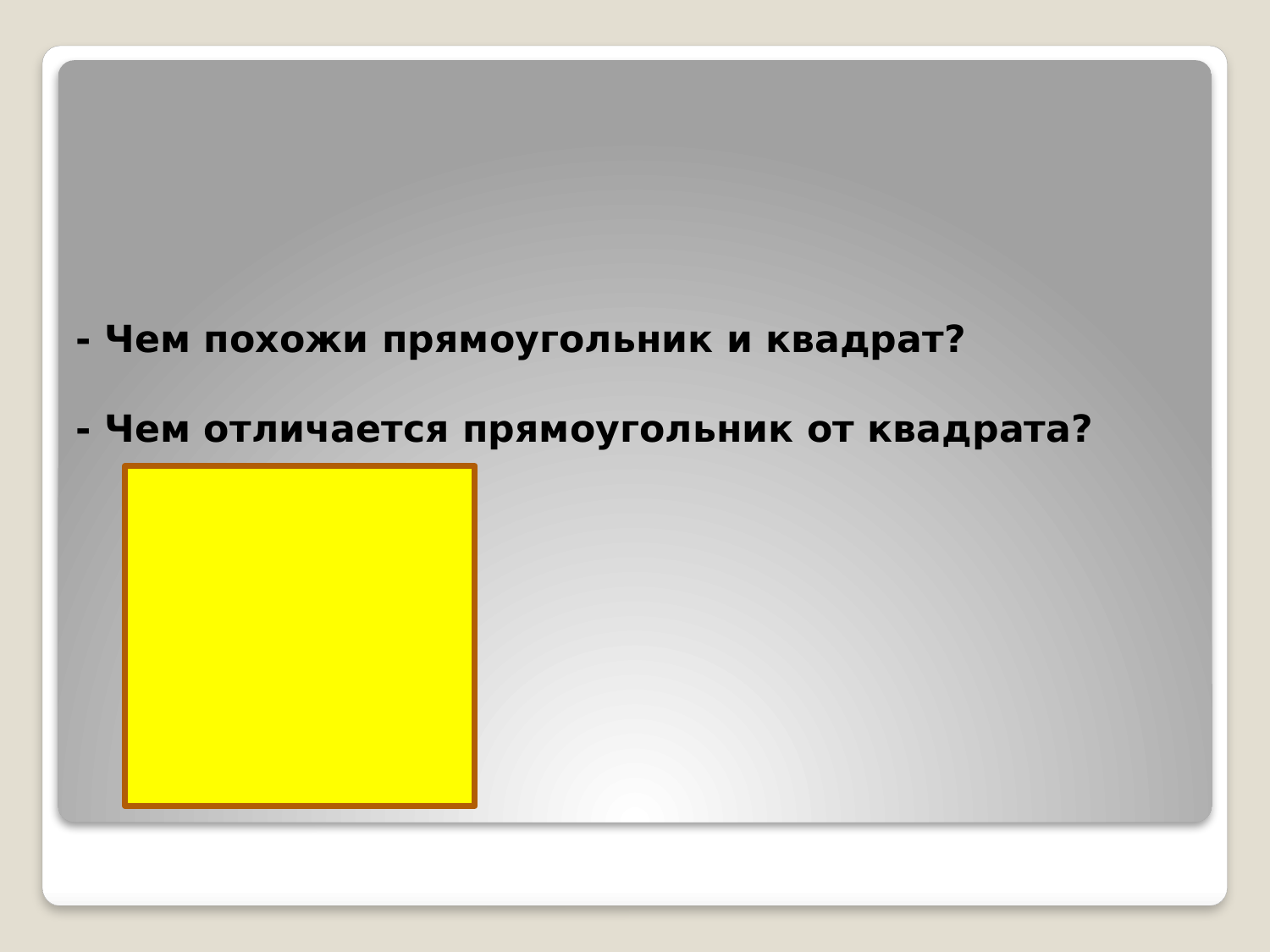

# - Чем похожи прямоугольник и квадрат? - Чем отличается прямоугольник от квадрата?